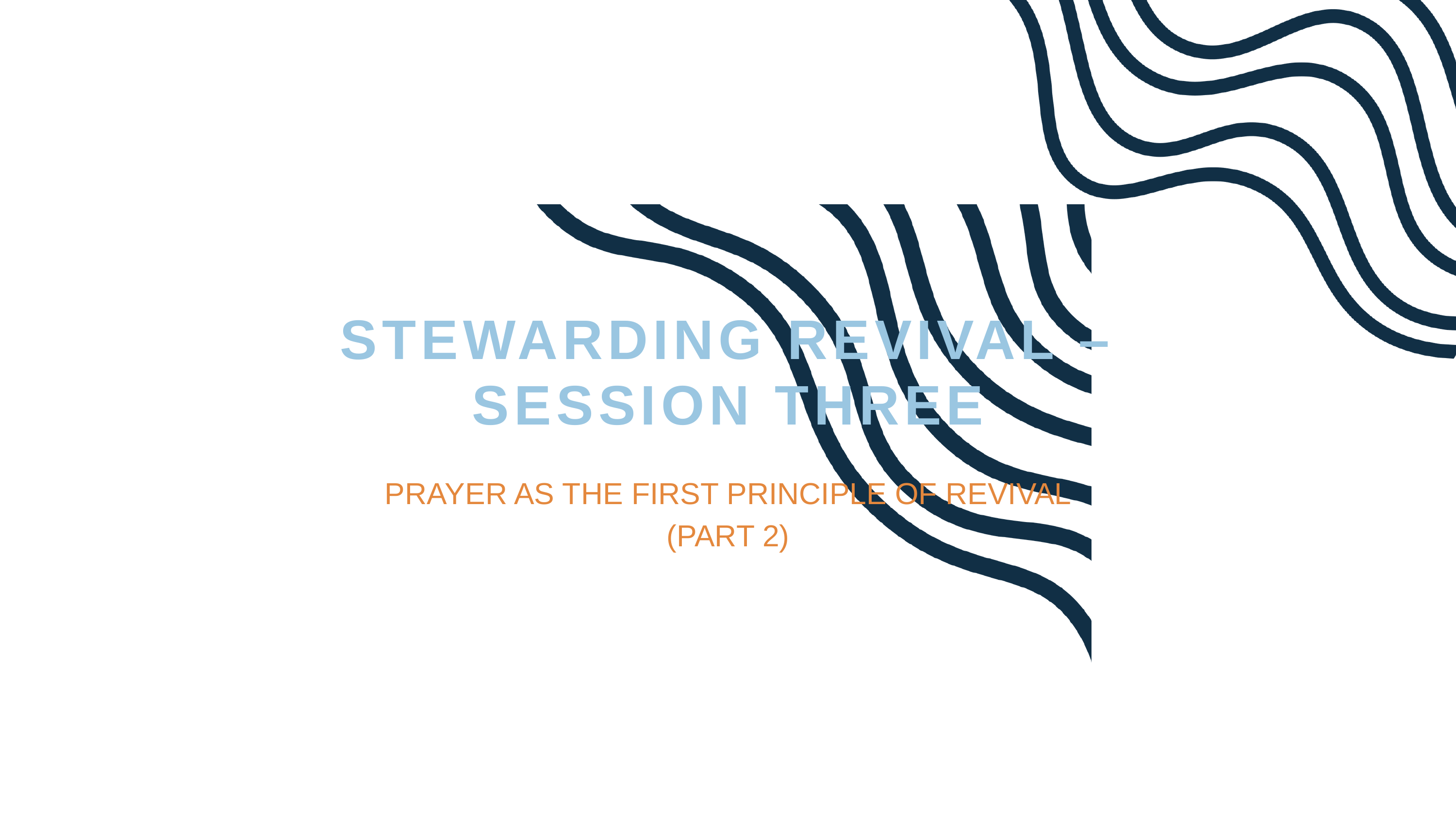

STEWARDING REVIVAL – SESSION THREE
PRAYER AS THE FIRST PRINCIPLE OF REVIVAL (PART 2)